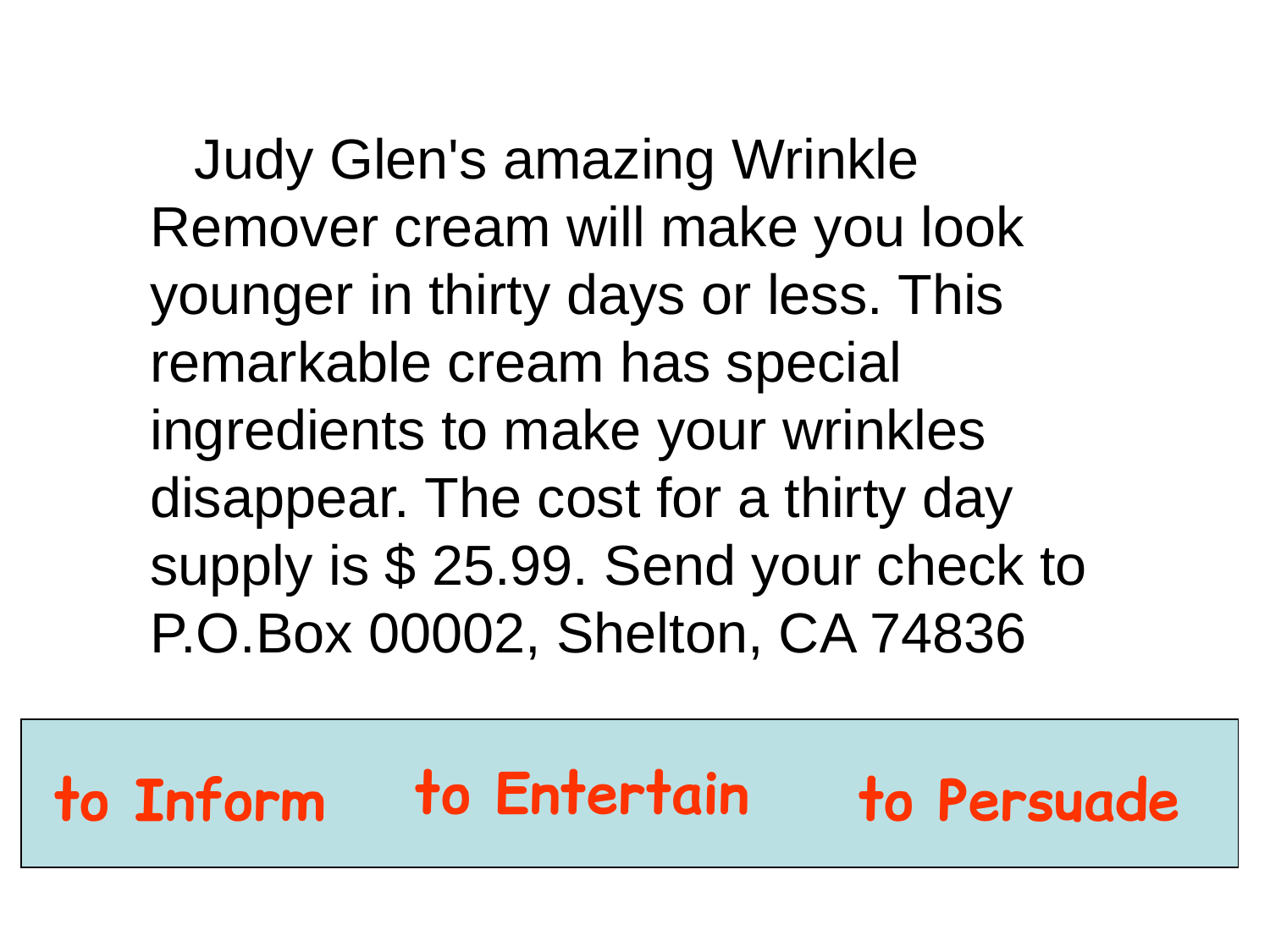

Judy Glen's amazing Wrinkle Remover cream will make you look younger in thirty days or less. This remarkable cream has special ingredients to make your wrinkles disappear. The cost for a thirty day supply is $ 25.99. Send your check to P.O.Box 00002, Shelton, CA 74836
 to Inform

 to Persuade
to Entertain